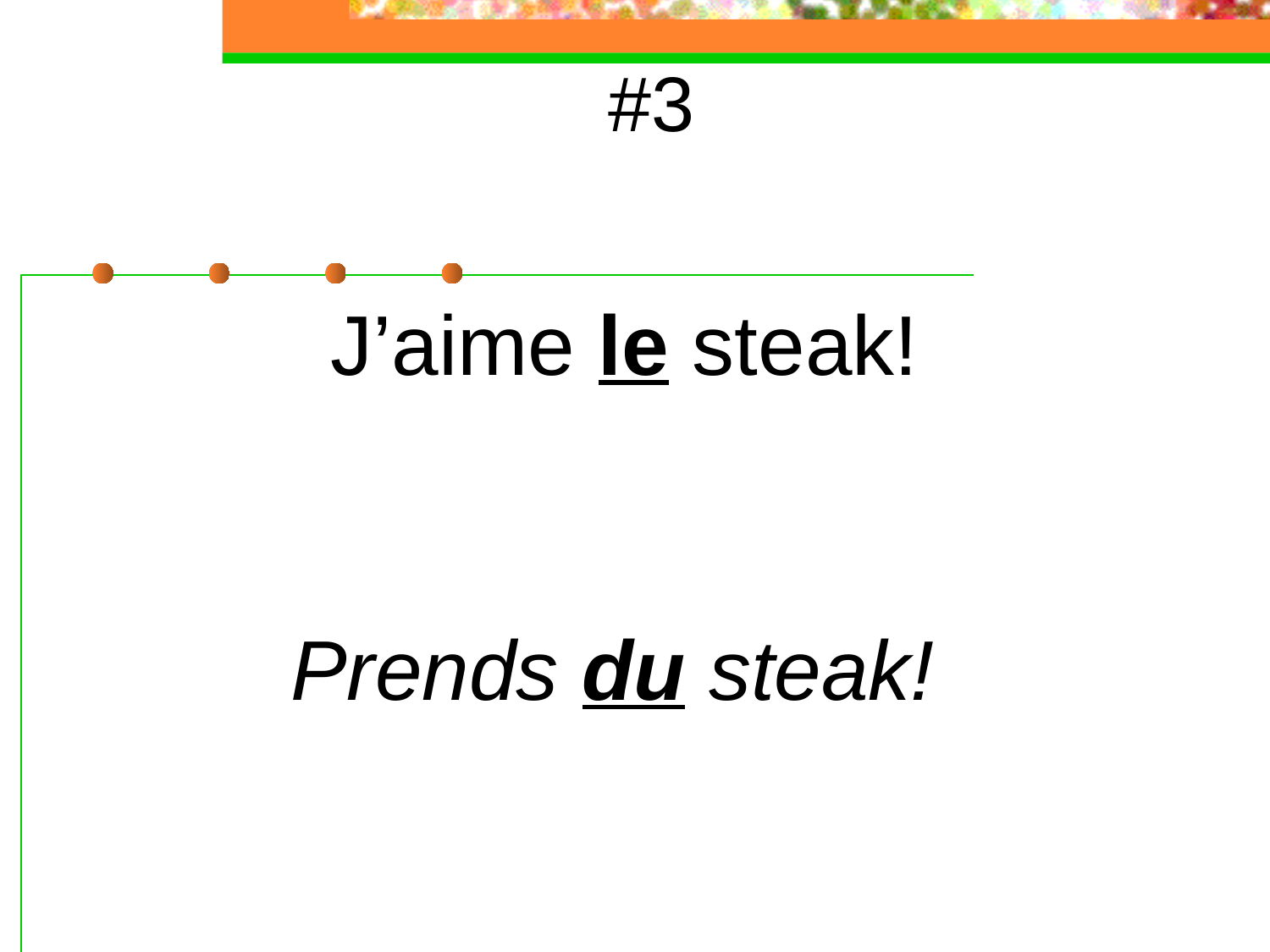

# #3
J’aime le steak!

Prends du steak!